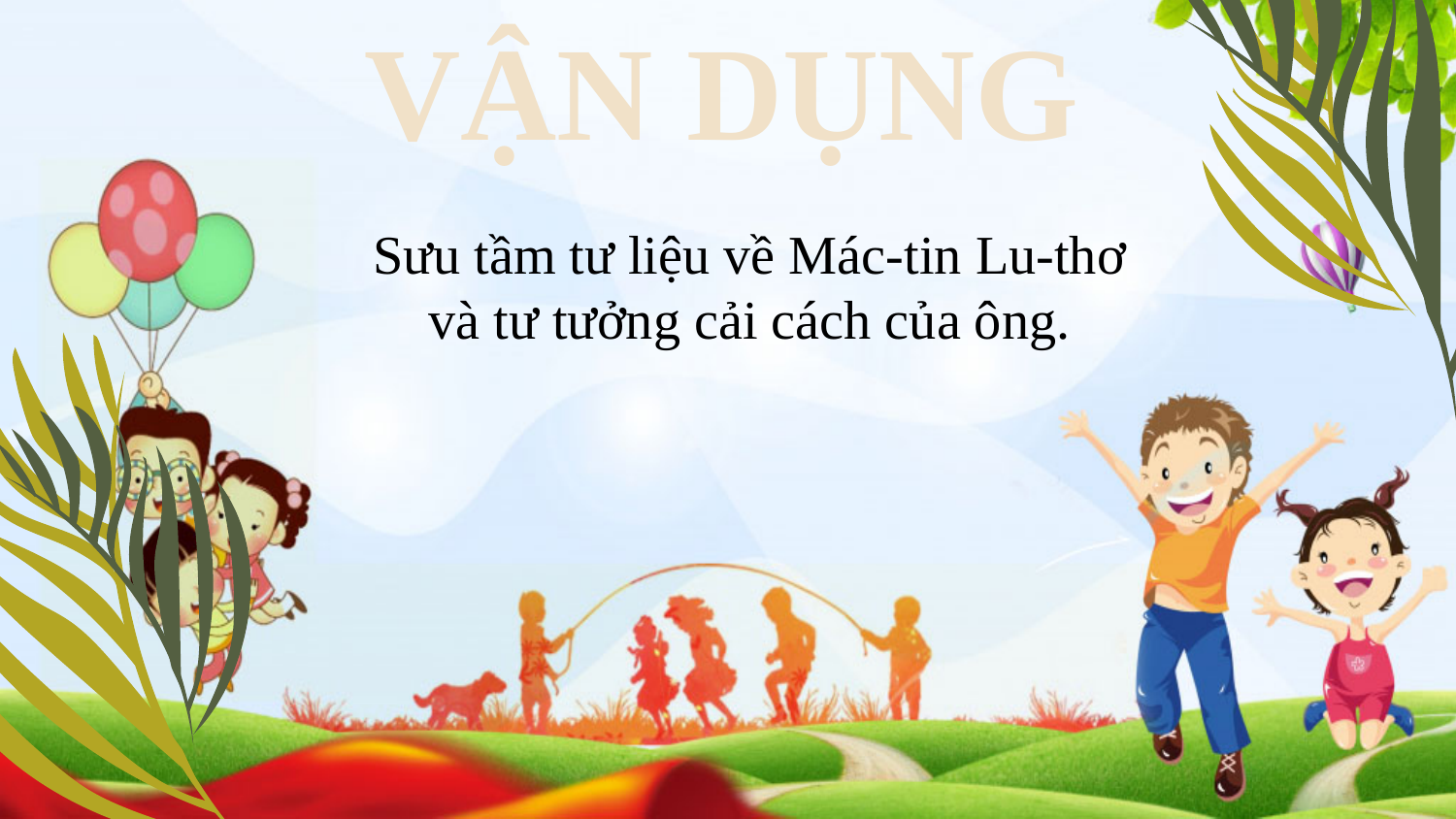

VẬN DỤNG
Sưu tầm tư liệu về Mác-tin Lu-thơ và tư tưởng cải cách của ông.